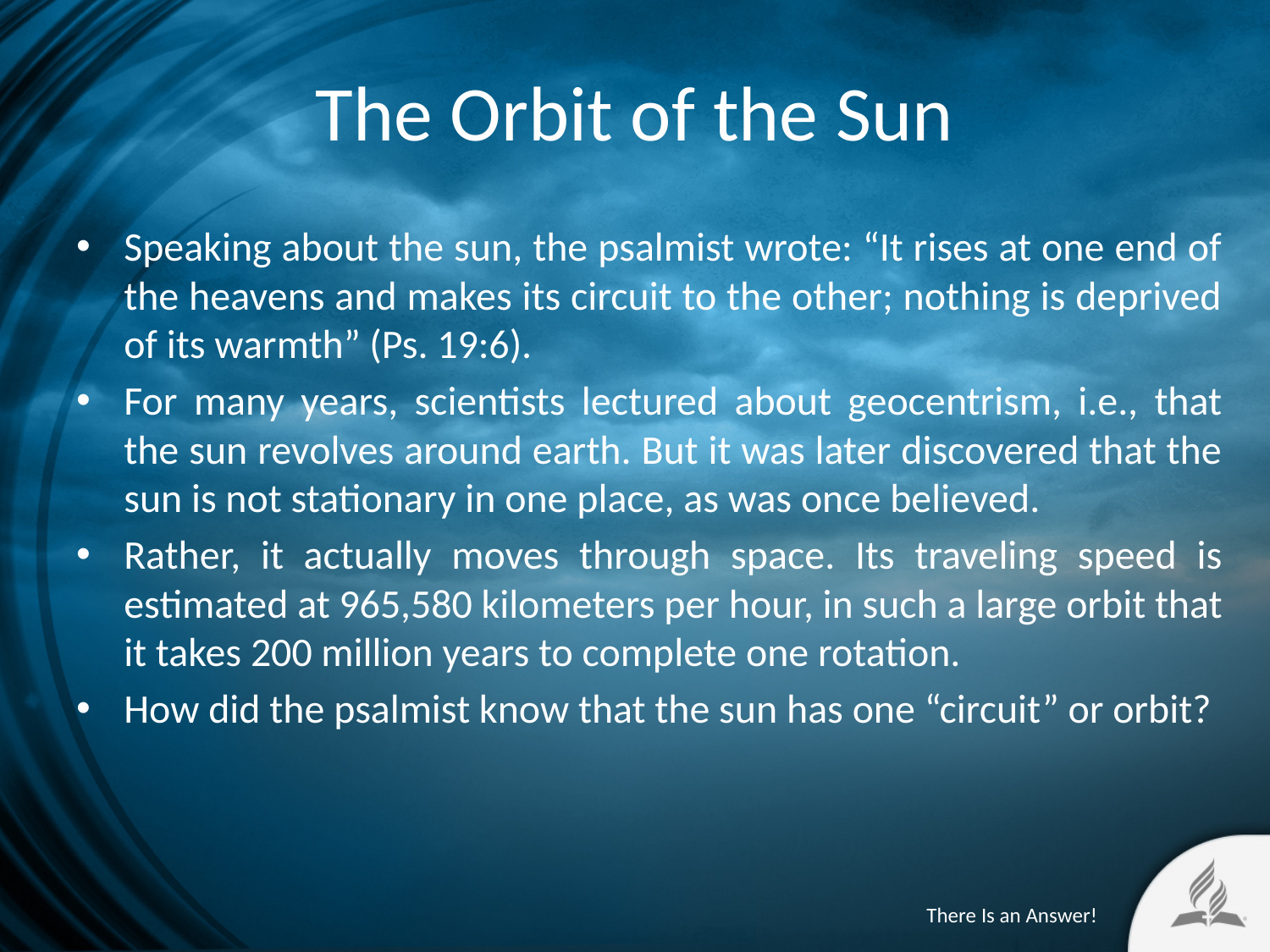

# The Orbit of the Sun
Speaking about the sun, the psalmist wrote: “It rises at one end of the heavens and makes its circuit to the other; nothing is deprived of its warmth” (Ps. 19:6).
For many years, scientists lectured about geocentrism, i.e., that the sun revolves around earth. But it was later discovered that the sun is not stationary in one place, as was once believed.
Rather, it actually moves through space. Its traveling speed is estimated at 965,580 kilometers per hour, in such a large orbit that it takes 200 million years to complete one rotation.
How did the psalmist know that the sun has one “circuit” or orbit?
There Is an Answer!